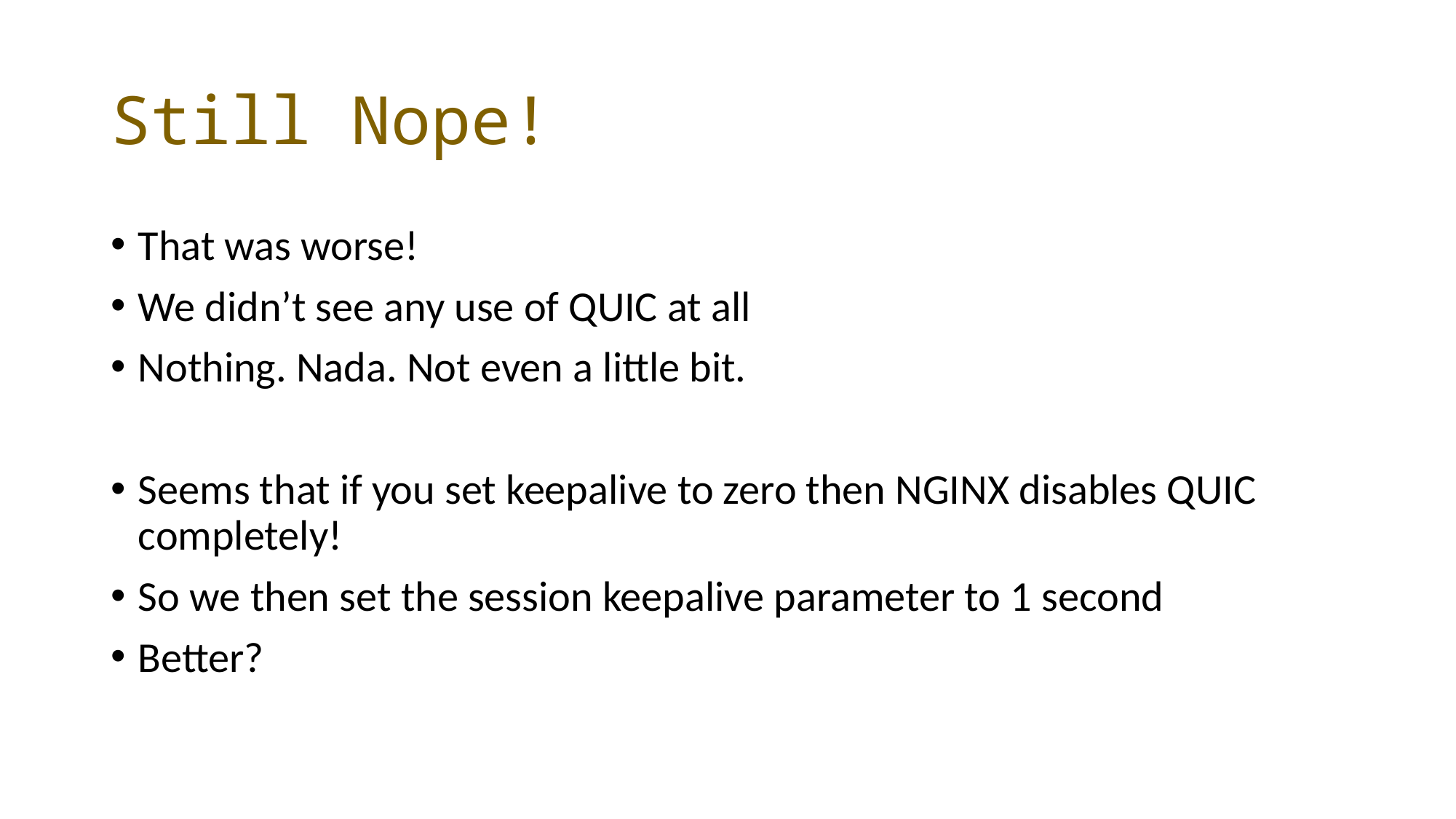

# Still Nope!
That was worse!
We didn’t see any use of QUIC at all
Nothing. Nada. Not even a little bit.

Seems that if you set keepalive to zero then NGINX disables QUIC completely!
So we then set the session keepalive parameter to 1 second
Better?